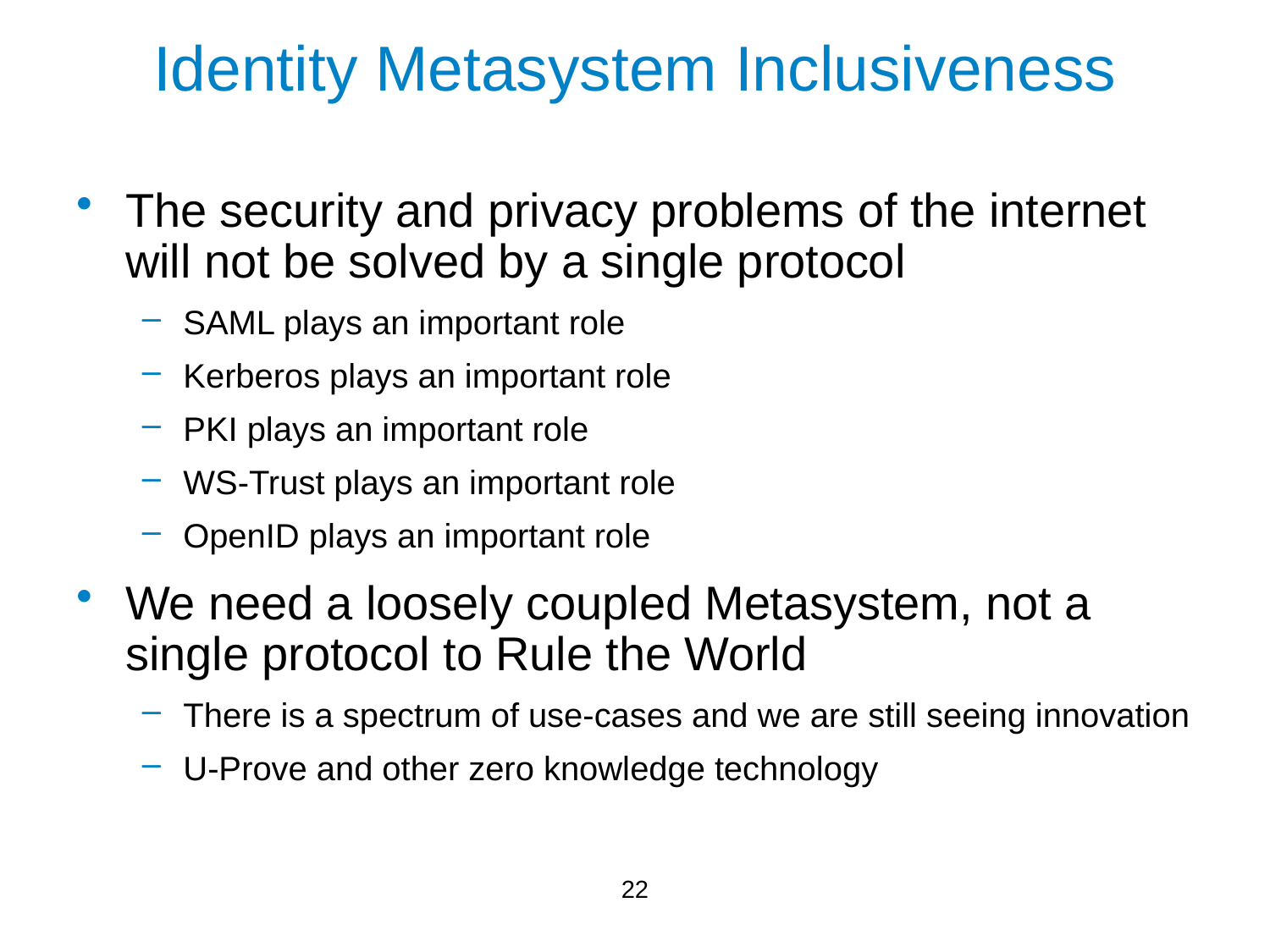

# Identity Metasystem Inclusiveness
The security and privacy problems of the internet will not be solved by a single protocol
SAML plays an important role
Kerberos plays an important role
PKI plays an important role
WS-Trust plays an important role
OpenID plays an important role
We need a loosely coupled Metasystem, not a single protocol to Rule the World
There is a spectrum of use-cases and we are still seeing innovation
U-Prove and other zero knowledge technology
22